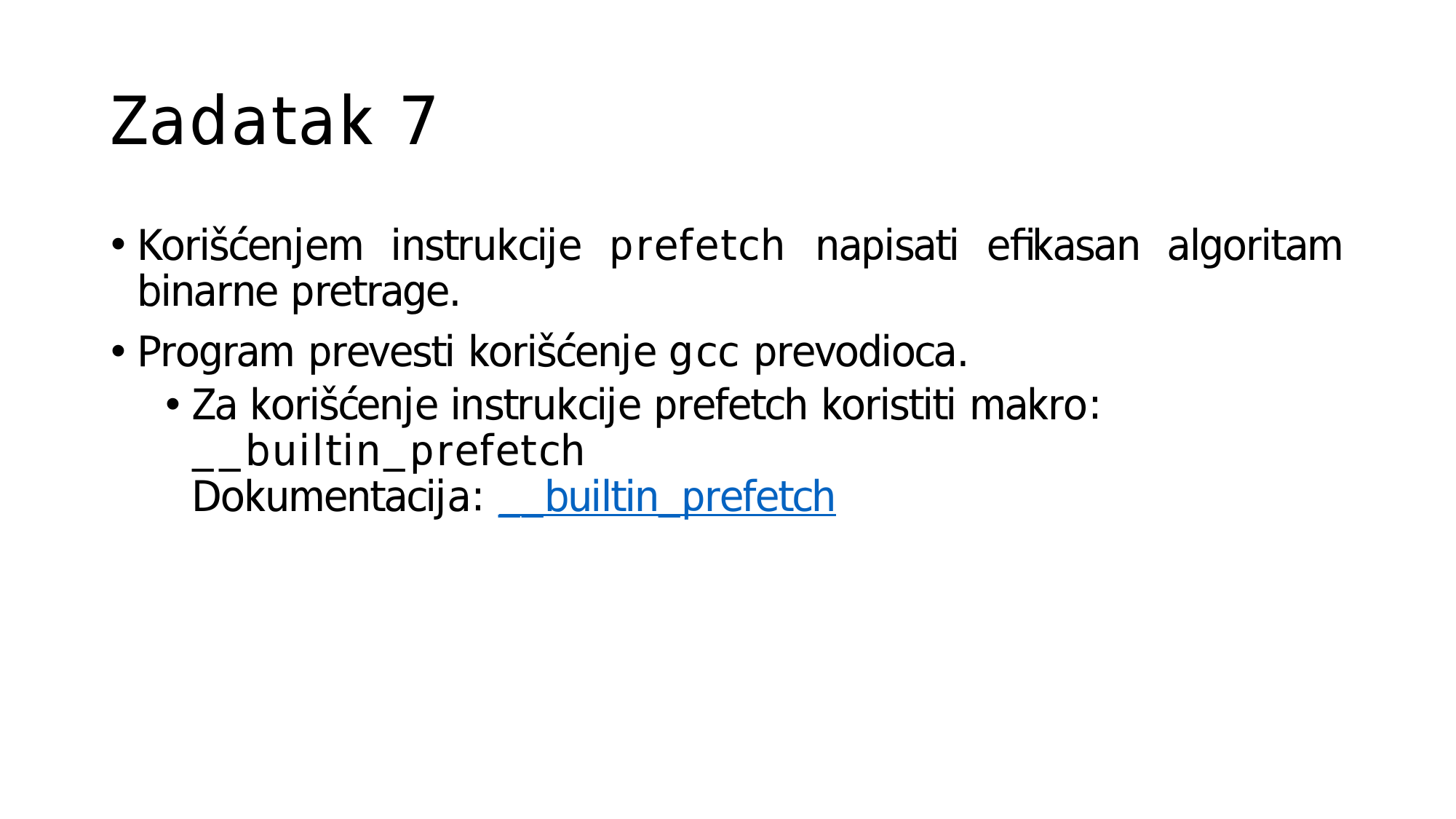

# Zadatak 7
Korišćenjem instrukcije prefetch napisati efikasan algoritam binarne pretrage.
Program prevesti korišćenje gcc prevodioca.
Za korišćenje instrukcije prefetch koristiti makro:  __builtin_prefetch
Dokumentacija: __builtin_prefetch